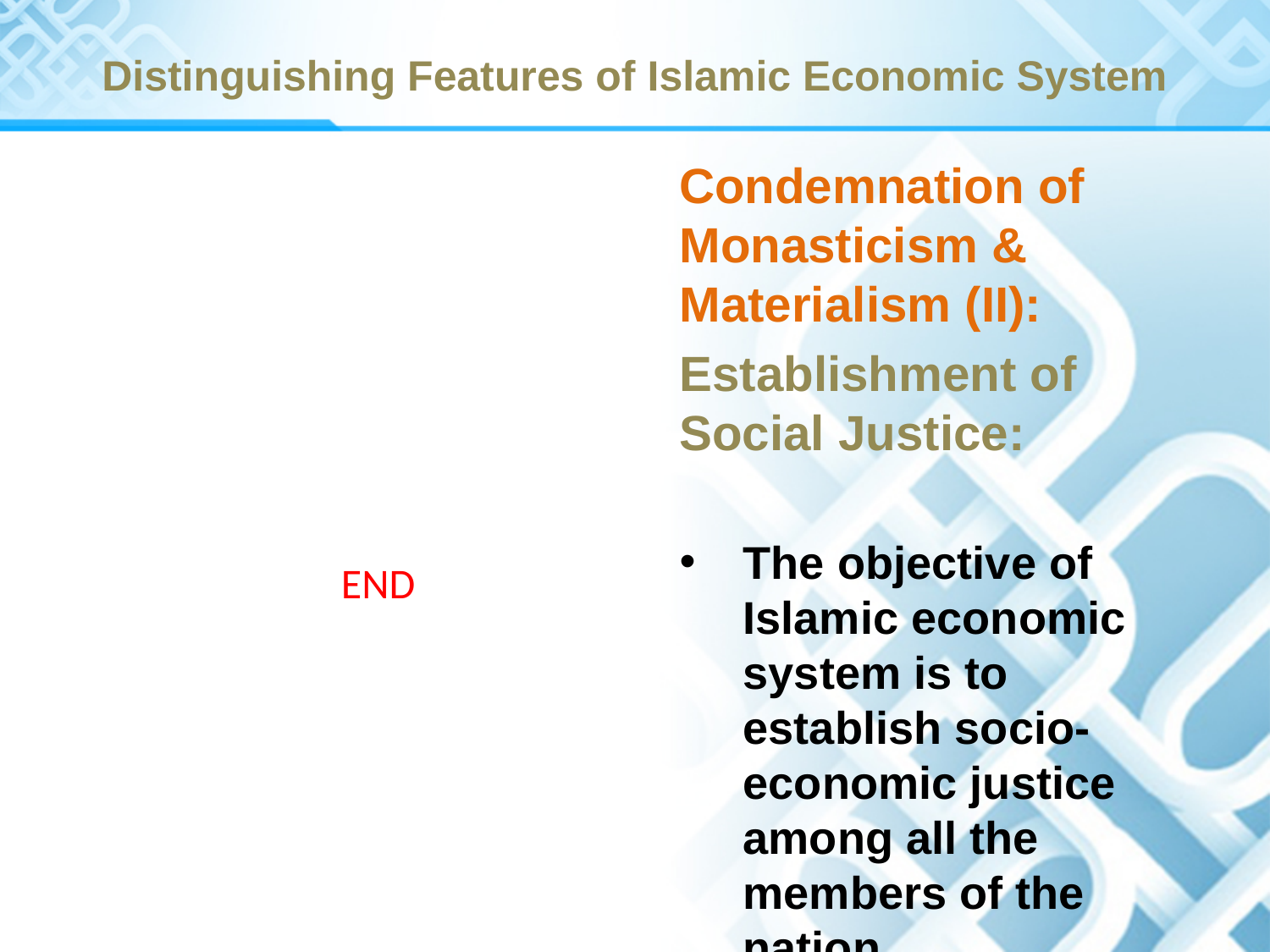

Distinguishing Features of Islamic Economic System
Condemnation of Monasticism & Materialism (II):
Establishment of Social Justice:

The objective of Islamic economic system is to establish socio-economic justice among all the members of the nation
END